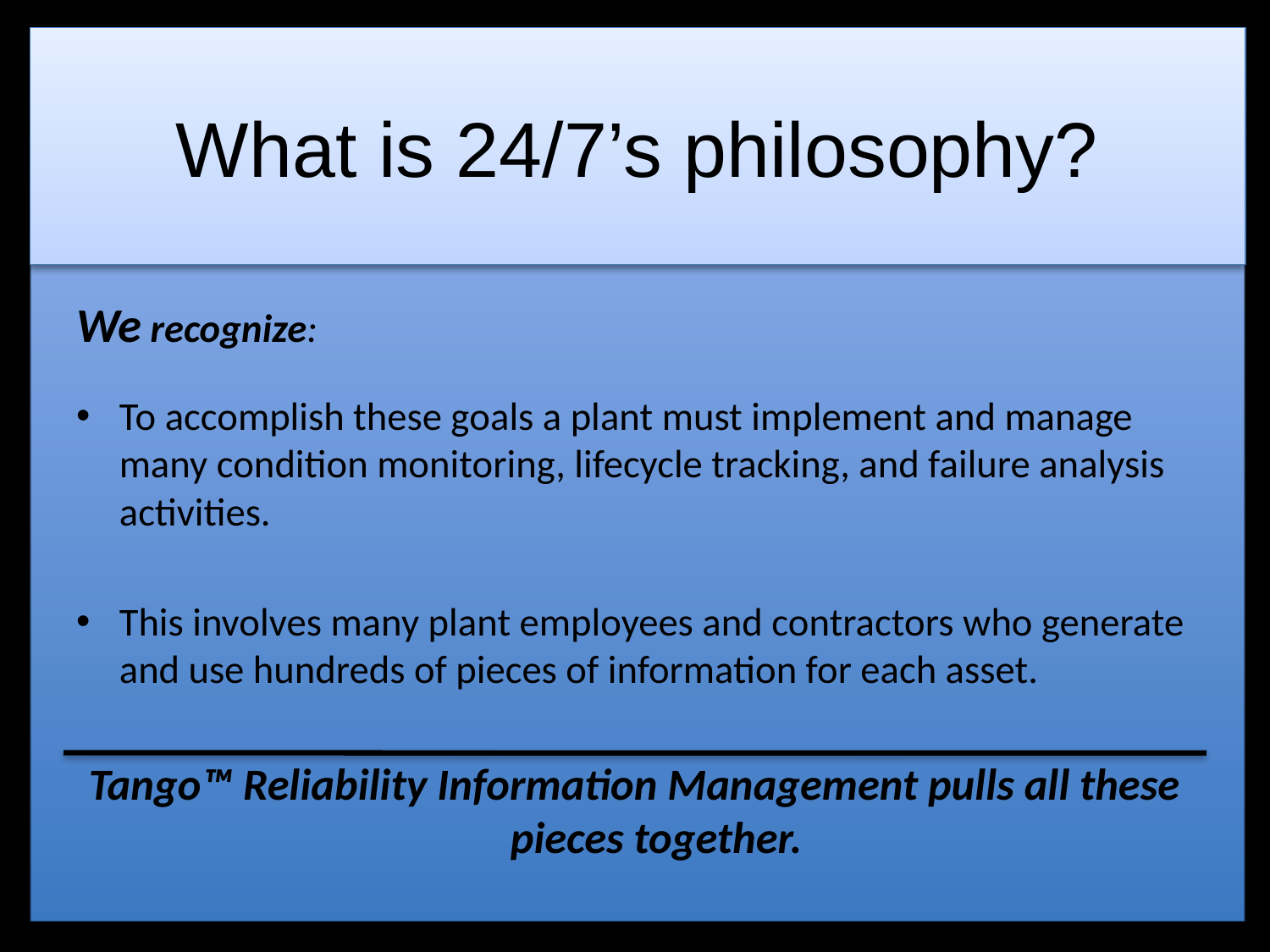

# What is 24/7’s philosophy?
We recognize:

To accomplish these goals a plant must implement and manage many condition monitoring, lifecycle tracking, and failure analysis activities.

This involves many plant employees and contractors who generate and use hundreds of pieces of information for each asset.

Tango™ Reliability Information Management pulls all these pieces together.